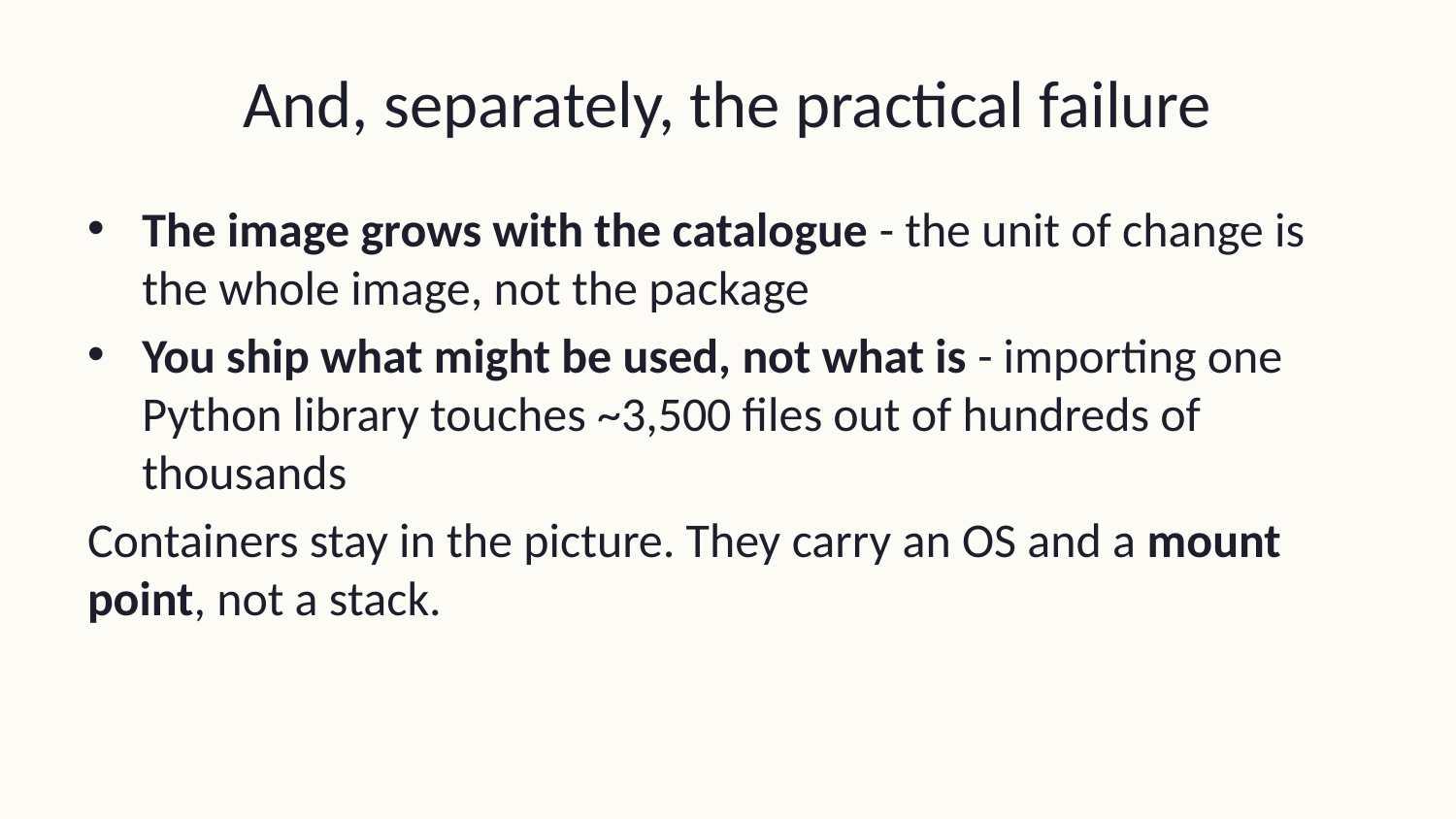

# And, separately, the practical failure
The image grows with the catalogue - the unit of change is the whole image, not the package
You ship what might be used, not what is - importing one Python library touches ~3,500 files out of hundreds of thousands
Containers stay in the picture. They carry an OS and a mount point, not a stack.